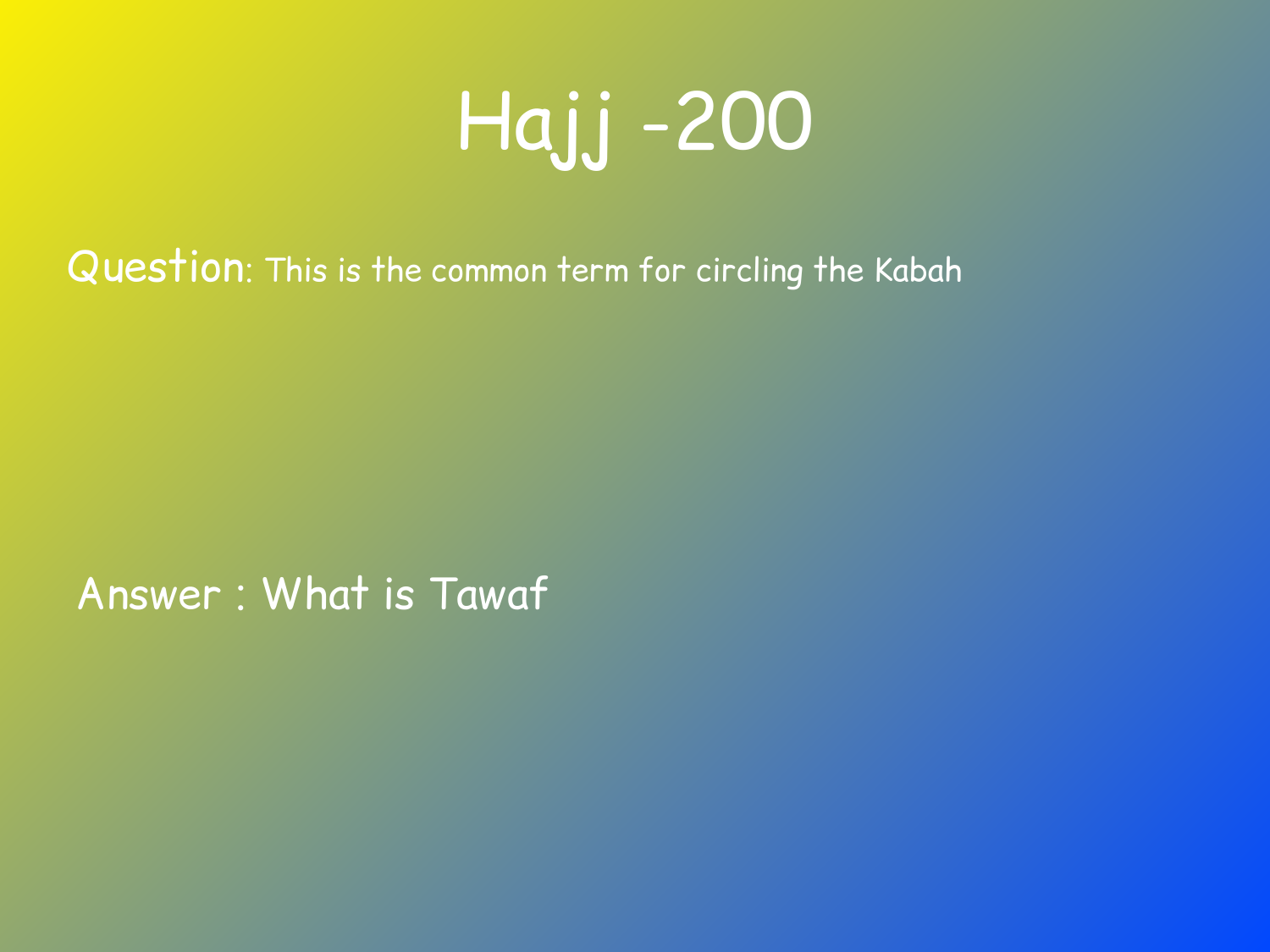

# Hajj -200
Question: This is the common term for circling the Kabah

Answer : What is Tawaf